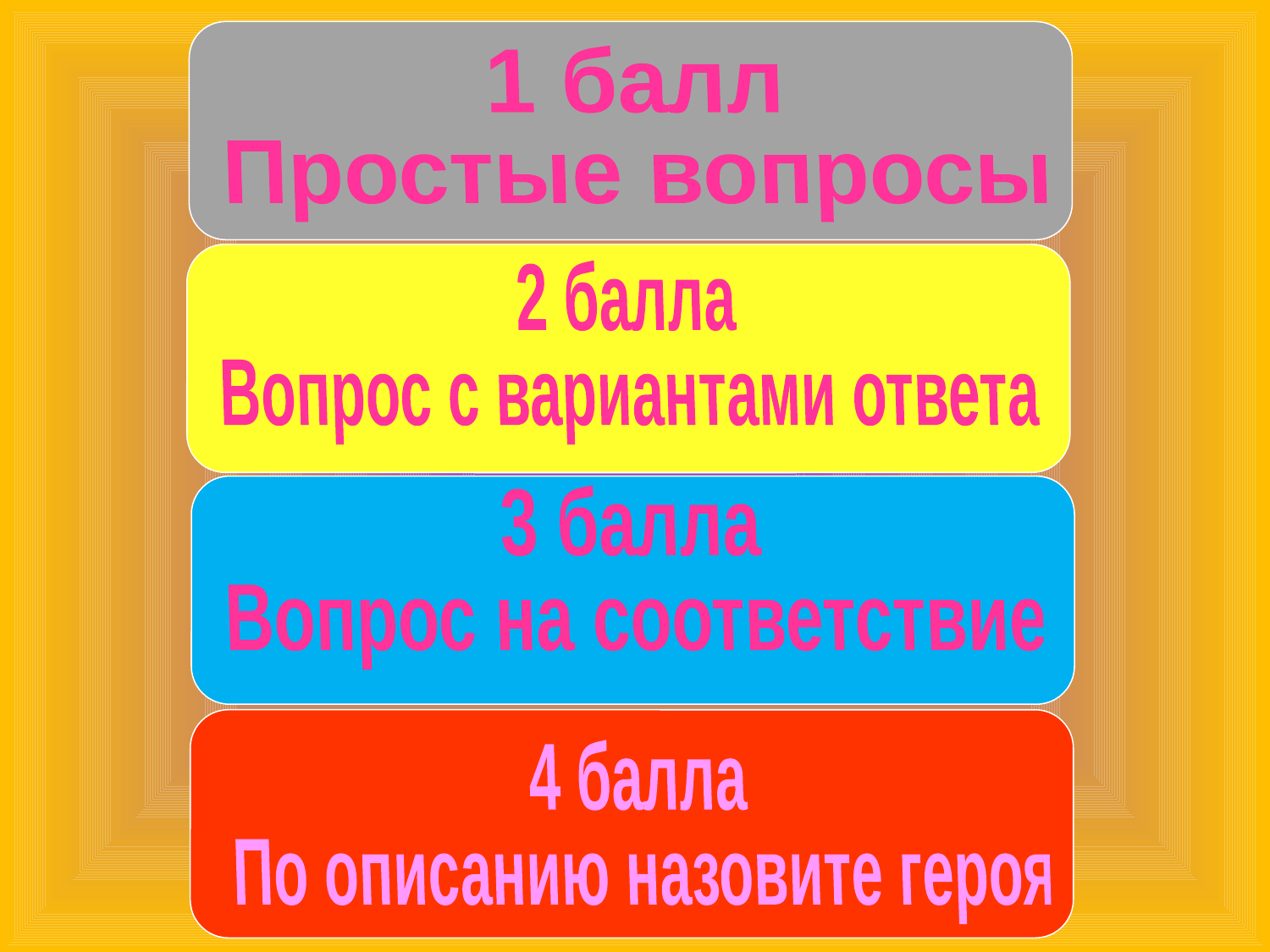

1 балл
Простые вопросы
#

2 балла
Вопрос с вариантами ответа

3 балла
Вопрос на соответствие

4 балла
По описанию назовите героя